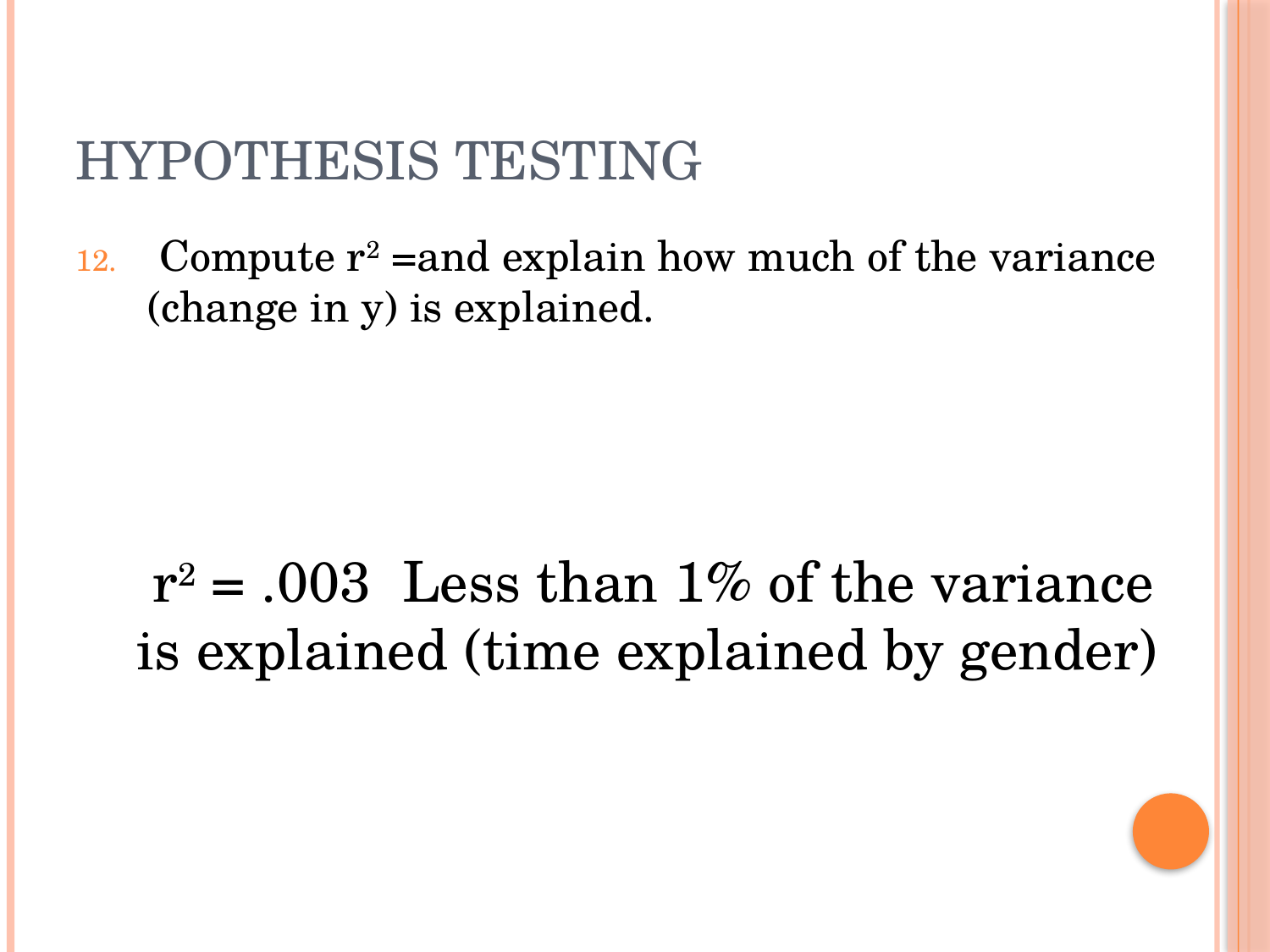

# Hypothesis Testing
 Compute r2 =and explain how much of the variance (change in y) is explained.
	 r2 = .003  Less than 1% of the variance is explained (time explained by gender)